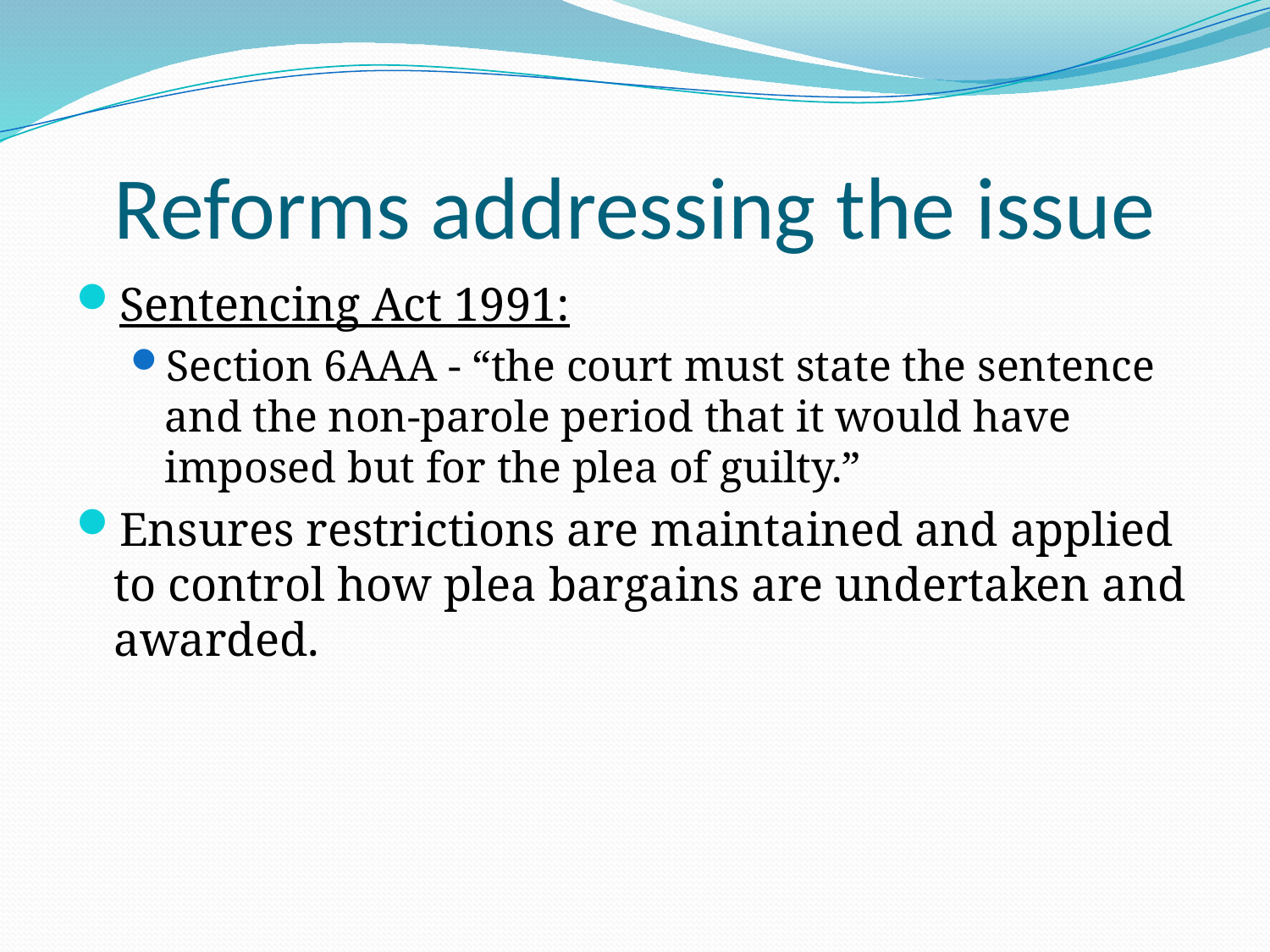

# Reforms addressing the issue
Sentencing Act 1991:
Section 6AAA - “the court must state the sentence and the non-parole period that it would have imposed but for the plea of guilty.”
Ensures restrictions are maintained and applied to control how plea bargains are undertaken and awarded.